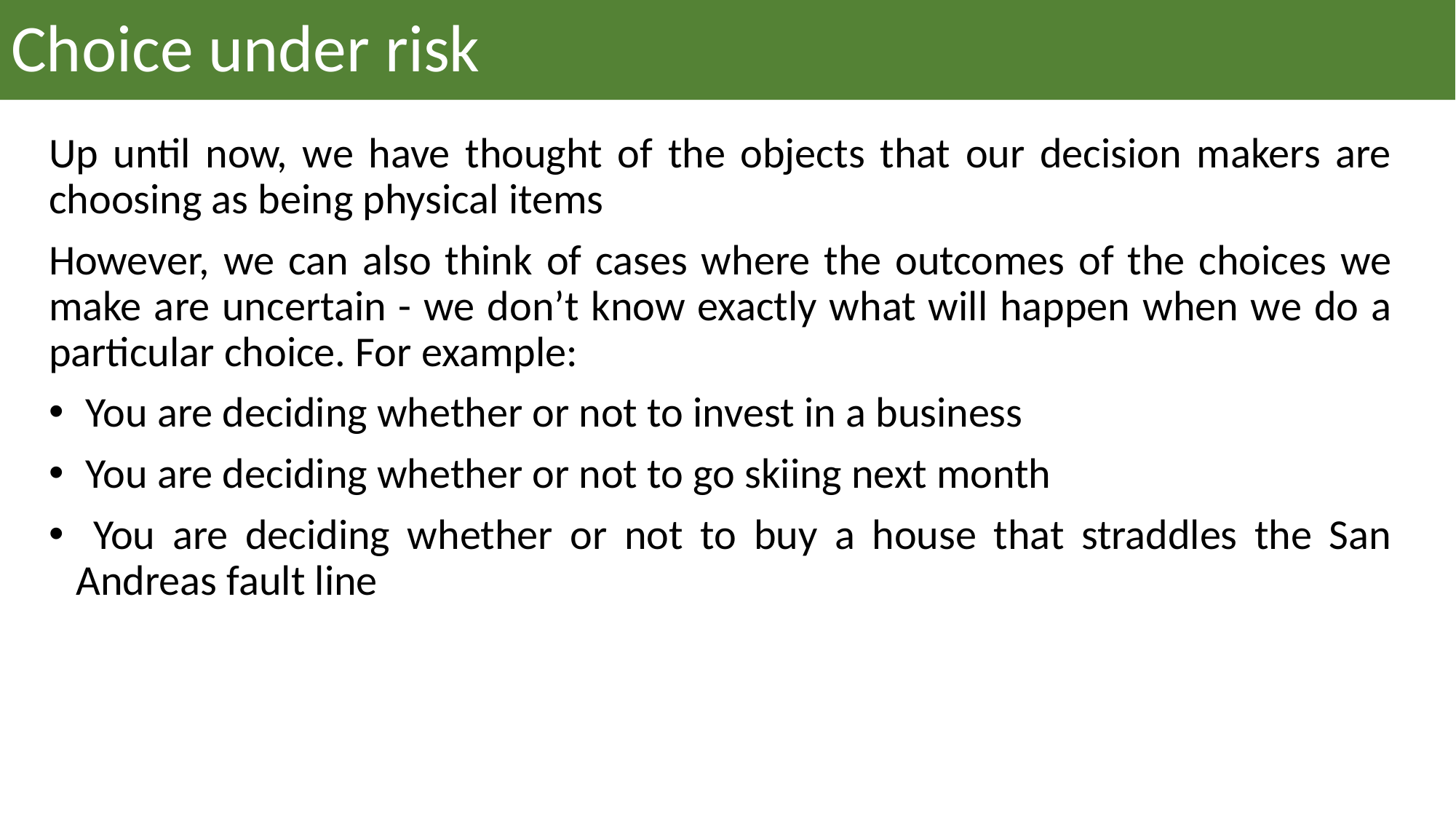

# Choice under risk
Up until now, we have thought of the objects that our decision makers are choosing as being physical items
However, we can also think of cases where the outcomes of the choices we make are uncertain - we don’t know exactly what will happen when we do a particular choice. For example:
 You are deciding whether or not to invest in a business
 You are deciding whether or not to go skiing next month
 You are deciding whether or not to buy a house that straddles the San Andreas fault line